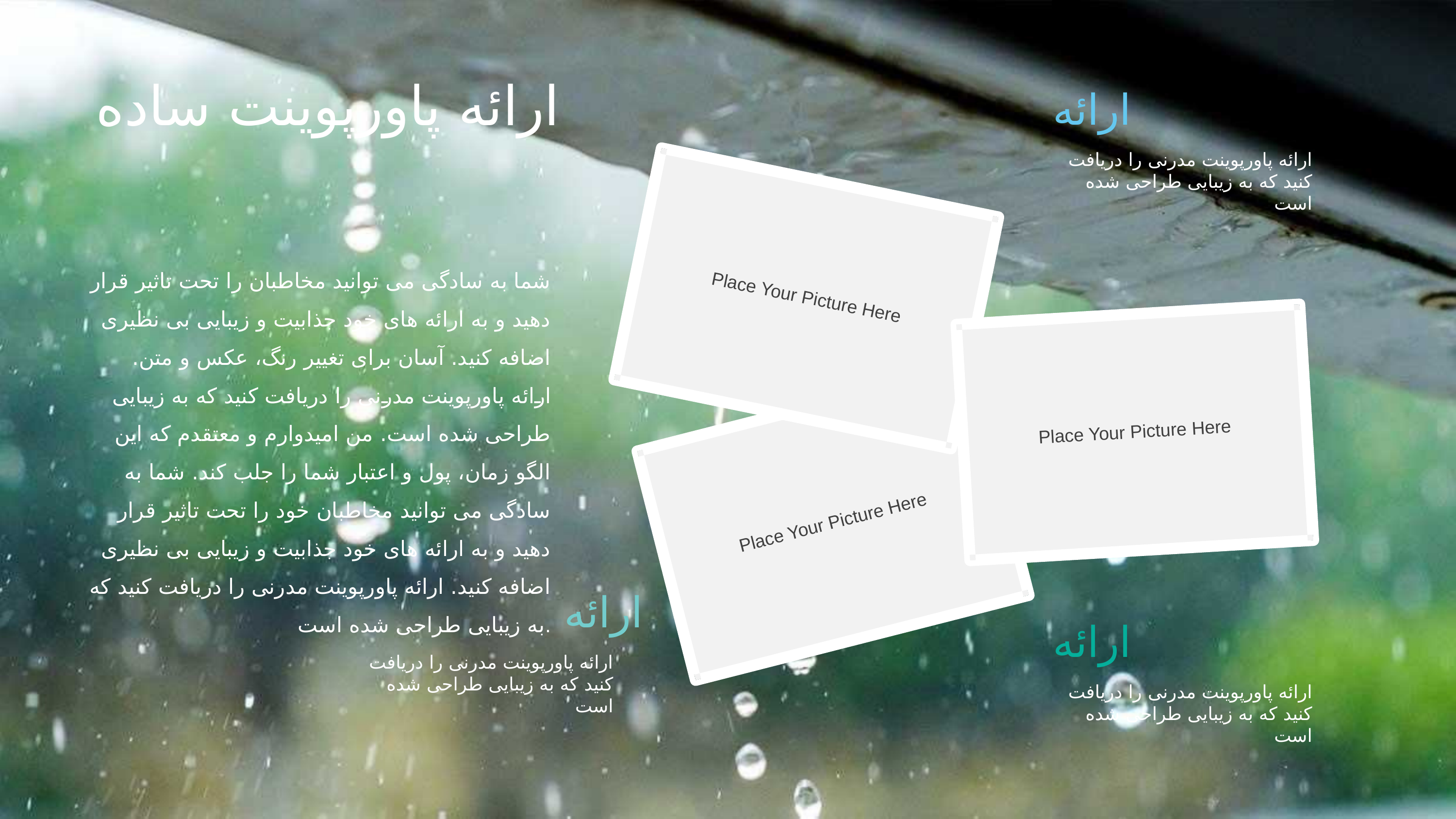

ارائه پاورپوینت ساده
ارائه
ارائه پاورپوینت مدرنی را دریافت کنید که به زیبایی طراحی شده است

Place Your Picture Here

شما به سادگی می توانید مخاطبان را تحت تاثیر قرار دهید و به ارائه های خود جذابیت و زیبایی بی نظیری اضافه کنید. آسان برای تغییر رنگ، عکس و متن. ارائه پاورپوینت مدرنی را دریافت کنید که به زیبایی طراحی شده است. من امیدوارم و معتقدم که این الگو زمان، پول و اعتبار شما را جلب کند. شما به سادگی می توانید مخاطبان خود را تحت تاثیر قرار دهید و به ارائه های خود جذابیت و زیبایی بی نظیری اضافه کنید. ارائه پاورپوینت مدرنی را دریافت کنید که به زیبایی طراحی شده است.

Place Your Picture Here

Place Your Picture Here

ارائه
ارائه
ارائه پاورپوینت مدرنی را دریافت کنید که به زیبایی طراحی شده است
ارائه پاورپوینت مدرنی را دریافت کنید که به زیبایی طراحی شده است